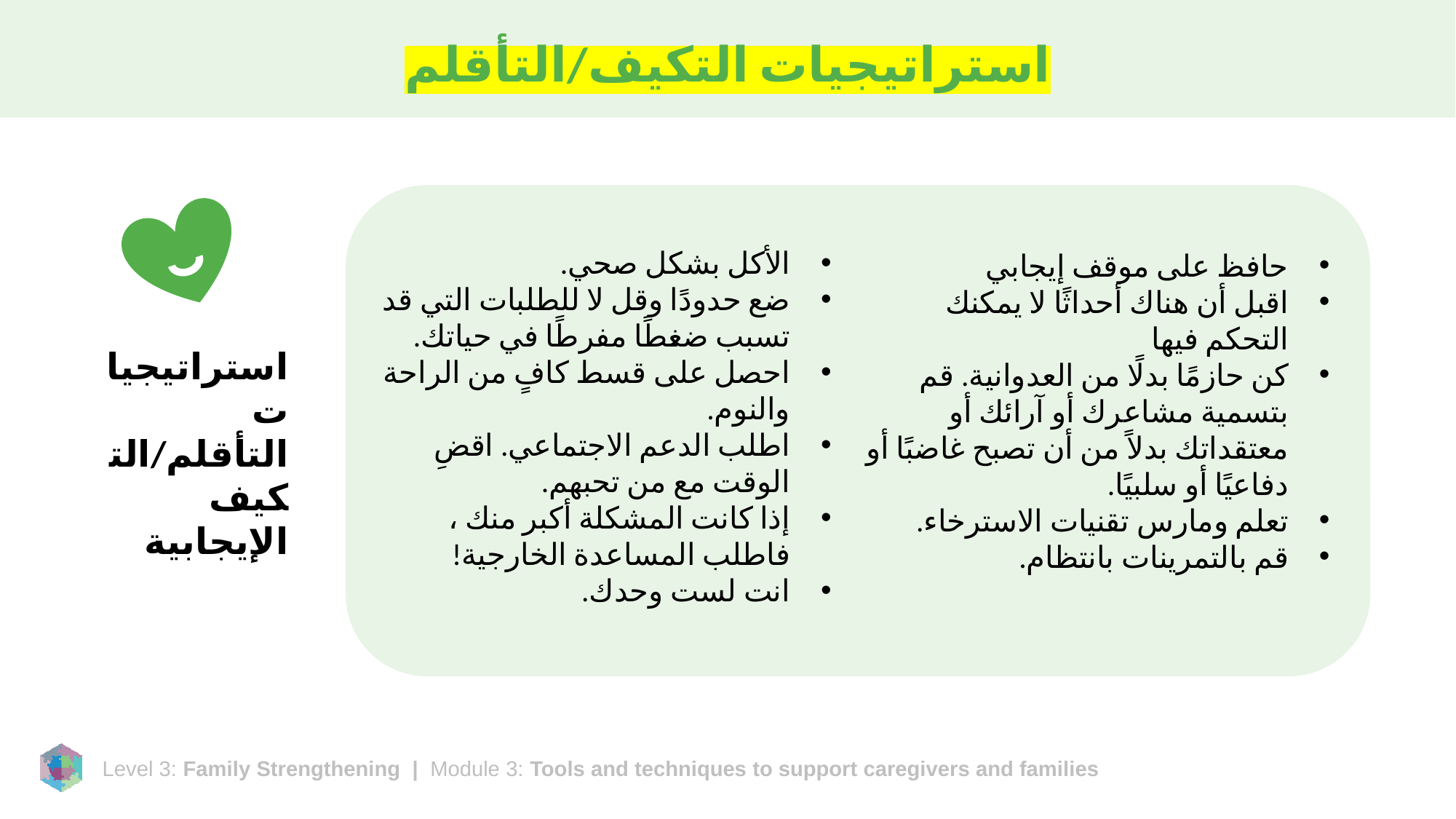

# استراتيجيات التكيف/التأقلم

الأكل بشكل صحي.
ضع حدودًا وقل لا للطلبات التي قد تسبب ضغطًا مفرطًا في حياتك.
احصل على قسط كافٍ من الراحة والنوم.
اطلب الدعم الاجتماعي. اقضِ الوقت مع من تحبهم.
إذا كانت المشكلة أكبر منك ، فاطلب المساعدة الخارجية!
انت لست وحدك.
حافظ على موقف إيجابي
اقبل أن هناك أحداثًا لا يمكنك التحكم فيها
كن حازمًا بدلًا من العدوانية. قم بتسمية مشاعرك أو آرائك أو معتقداتك بدلاً من أن تصبح غاضبًا أو دفاعيًا أو سلبيًا.
تعلم ومارس تقنيات الاسترخاء.
قم بالتمرينات بانتظام.
استراتيجيات التأقلم/التكيف الإيجابية